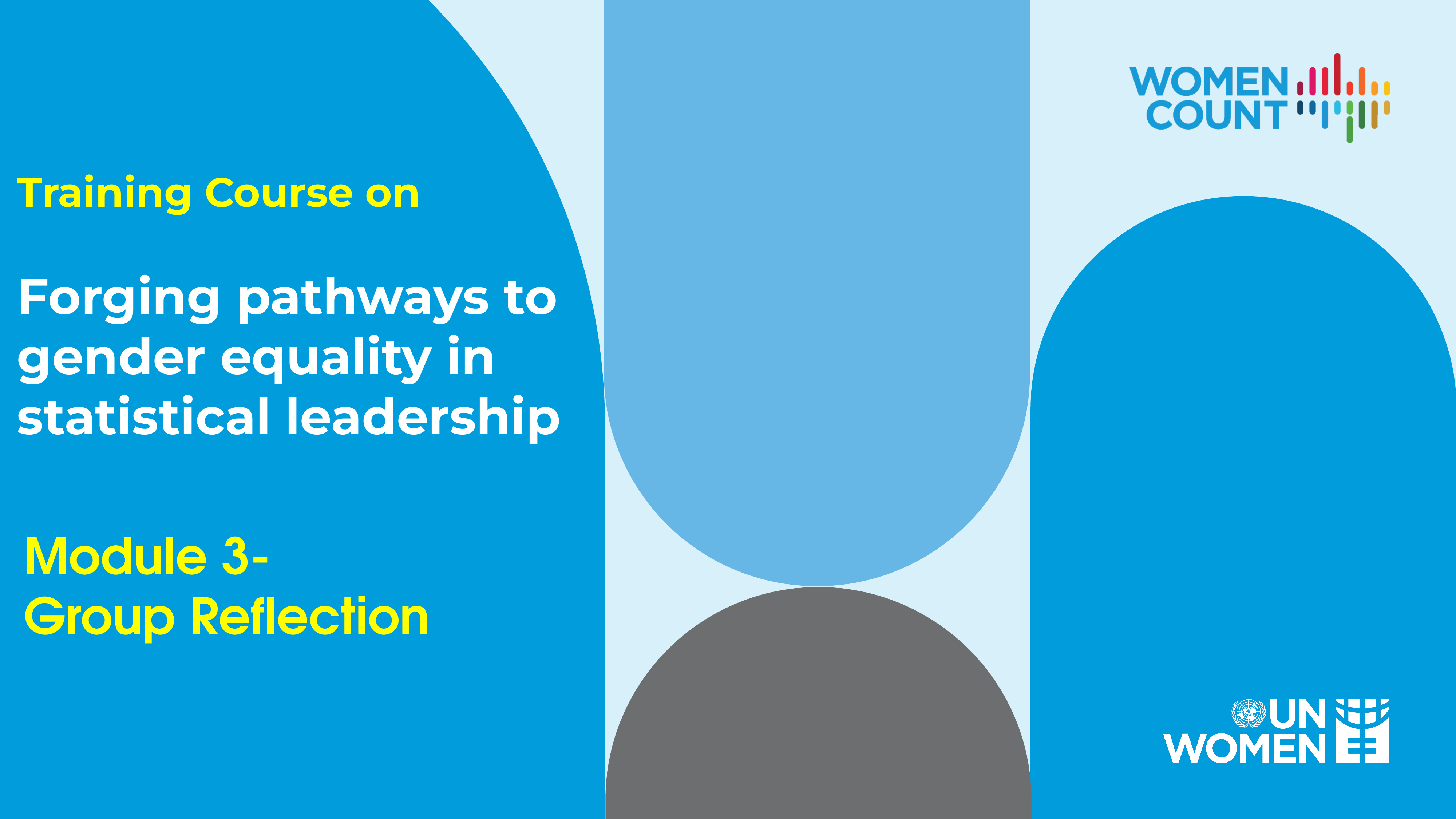

Training Course on

Forging pathways to gender equality in statistical leadership

Module 3-
Group Reflection